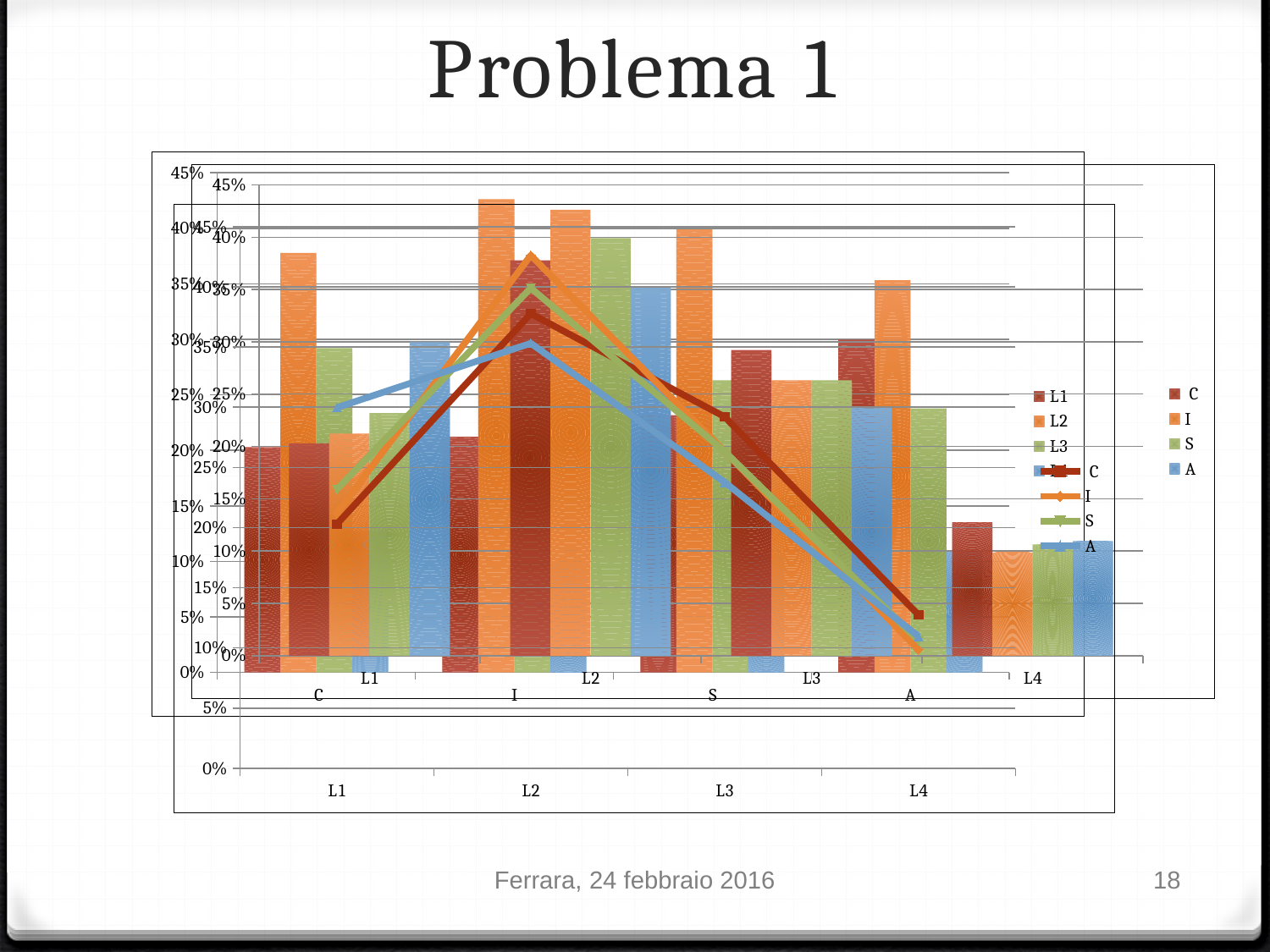

# Problema 1

### Chart

| Category | L1 | L2 | L3 | L4 |
|---|---|---|---|---|
|  C | 0.202886247877759 | 0.377758913412564 | 0.292020373514431 | 0.127334465195246 |
| I | 0.212224108658744 | 0.426146010186757 | 0.263157894736842 | 0.098471986417657 |
| S | 0.231748726655348 | 0.398981324278438 | 0.263157894736842 | 0.106112054329372 |
| A | 0.299660441426146 | 0.353140916808149 | 0.237691001697793 | 0.109507640067912 |

### Chart

| Category |  C | I | S | A |
|---|---|---|---|---|
| L1 | 0.202886247877759 | 0.212224108658744 | 0.231748726655348 | 0.299660441426146 |
| L2 | 0.377758913412564 | 0.426146010186757 | 0.398981324278438 | 0.353140916808149 |
| L3 | 0.292020373514431 | 0.263157894736842 | 0.263157894736842 | 0.237691001697793 |
| L4 | 0.127334465195246 | 0.098471986417657 | 0.106112054329372 | 0.109507640067912 |

### Chart

| Category |  C | I | S | A |
|---|---|---|---|---|
| L1 | 0.202886247877759 | 0.212224108658744 | 0.231748726655348 | 0.299660441426146 |
| L2 | 0.377758913412564 | 0.426146010186757 | 0.398981324278438 | 0.353140916808149 |
| L3 | 0.292020373514431 | 0.263157894736842 | 0.263157894736842 | 0.237691001697793 |
| L4 | 0.127334465195246 | 0.098471986417657 | 0.106112054329372 | 0.109507640067912 |
Ferrara, 24 febbraio 2016
18